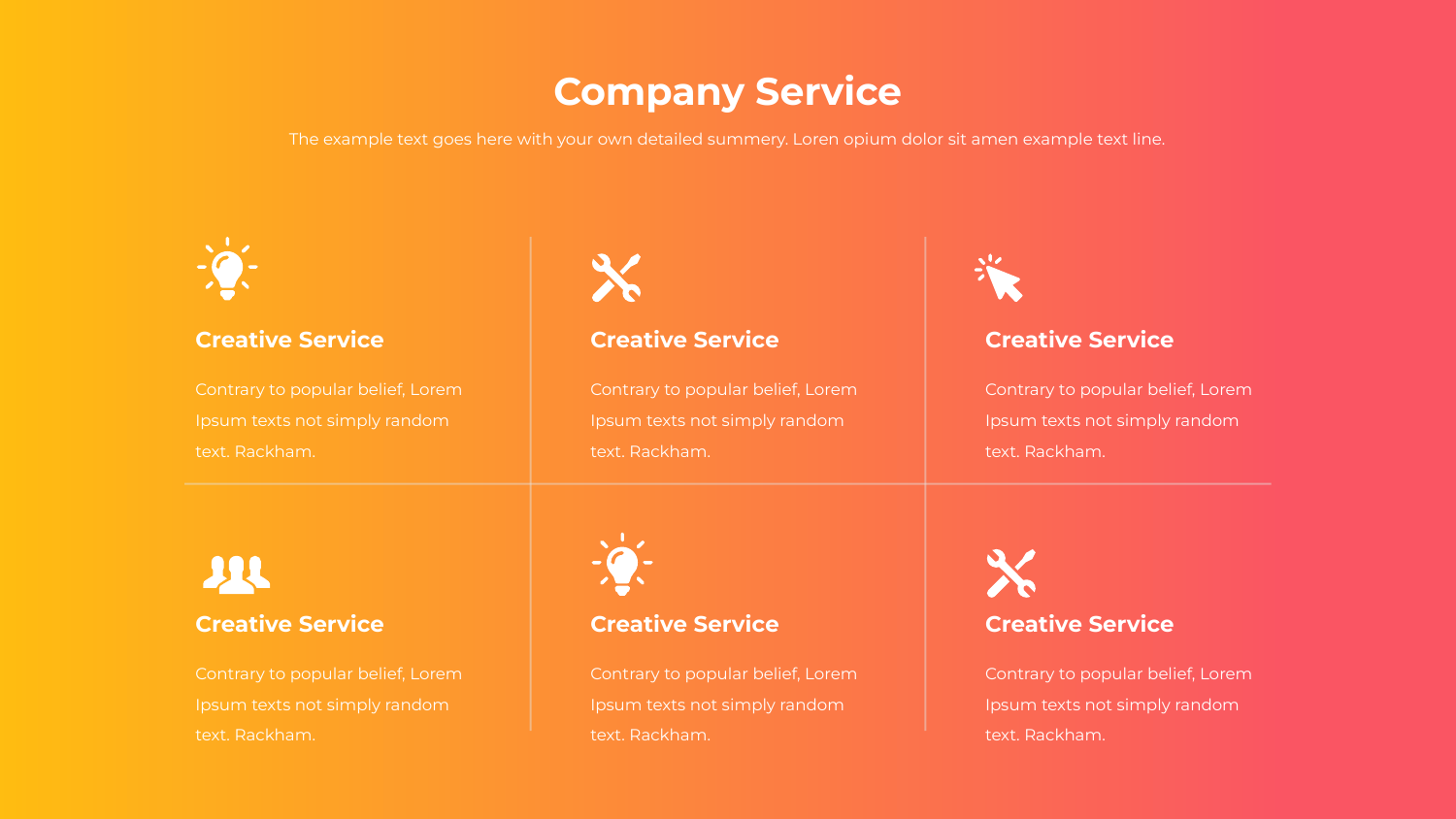

# Company Service
The example text goes here with your own detailed summery. Loren opium dolor sit amen example text line.

Creative Service
Creative Service
Creative Service
Contrary to popular belief, Lorem Ipsum texts not simply random text. Rackham.
Contrary to popular belief, Lorem Ipsum texts not simply random text. Rackham.
Contrary to popular belief, Lorem Ipsum texts not simply random text. Rackham.

Creative Service
Creative Service
Creative Service
Contrary to popular belief, Lorem Ipsum texts not simply random text. Rackham.
Contrary to popular belief, Lorem Ipsum texts not simply random text. Rackham.
Contrary to popular belief, Lorem Ipsum texts not simply random text. Rackham.